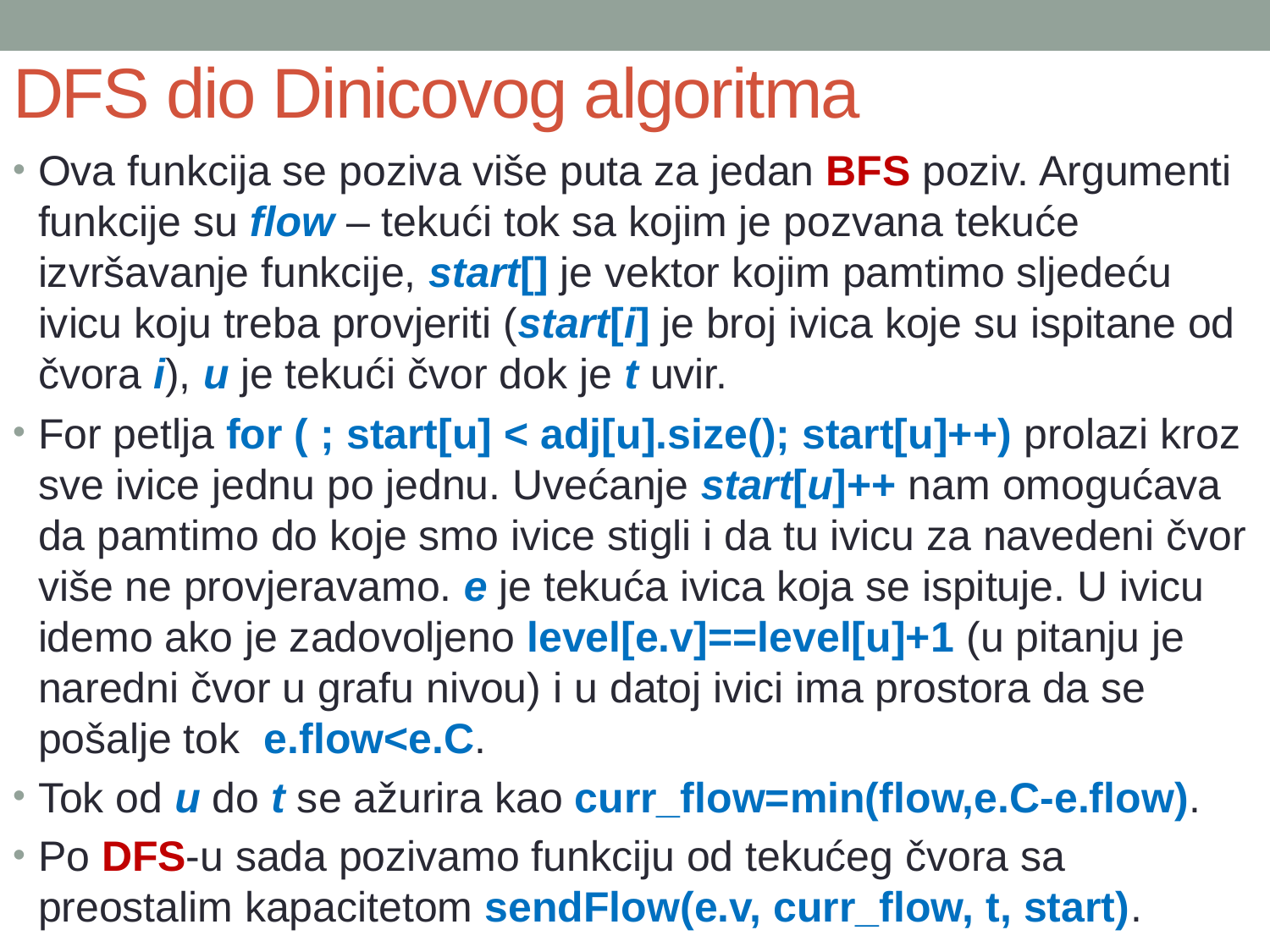

# DFS dio Dinicovog algoritma
Ova funkcija se poziva više puta za jedan BFS poziv. Argumenti funkcije su flow – tekući tok sa kojim je pozvana tekuće izvršavanje funkcije, start[] je vektor kojim pamtimo sljedeću ivicu koju treba provjeriti (start[i] je broj ivica koje su ispitane od čvora i), u je tekući čvor dok je t uvir.
For petlja for ( ; start[u] < adj[u].size(); start[u]++) prolazi kroz sve ivice jednu po jednu. Uvećanje start[u]++ nam omogućava da pamtimo do koje smo ivice stigli i da tu ivicu za navedeni čvor više ne provjeravamo. e je tekuća ivica koja se ispituje. U ivicu idemo ako je zadovoljeno level[e.v]==level[u]+1 (u pitanju je naredni čvor u grafu nivou) i u datoj ivici ima prostora da se pošalje tok  e.flow<e.C.
Tok od u do t se ažurira kao curr_flow=min(flow,e.C-e.flow).
Po DFS-u sada pozivamo funkciju od tekućeg čvora sa preostalim kapacitetom sendFlow(e.v, curr_flow, t, start).